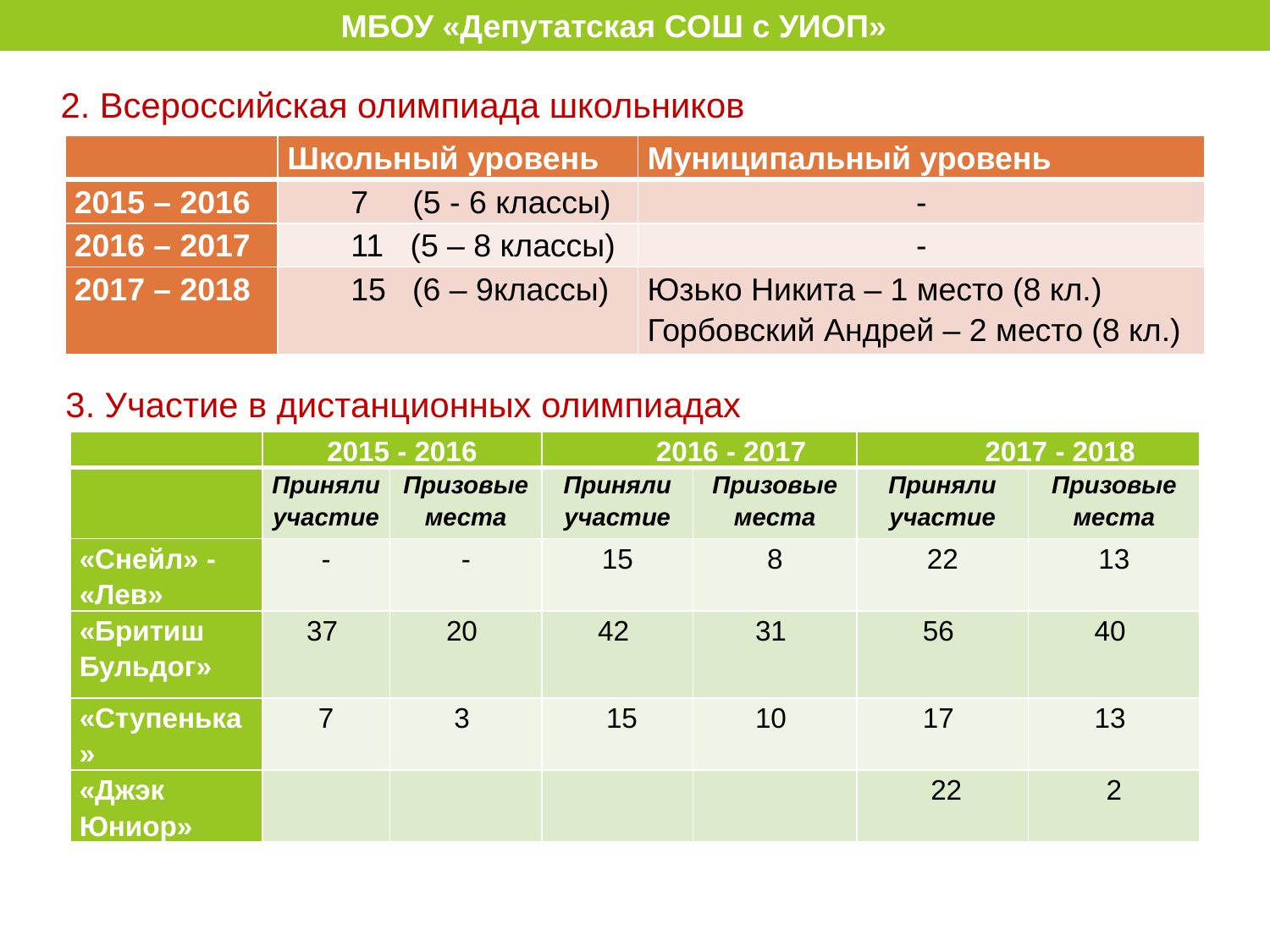

МБОУ «Депутатская СОШ с УИОП»
2. Всероссийская олимпиада школьников
|  | Школьный уровень | Муниципальный уровень |
| --- | --- | --- |
| 2015 – 2016 | 7 (5 - 6 классы) | - |
| 2016 – 2017 | 11 (5 – 8 классы) | - |
| 2017 – 2018 | 15 (6 – 9классы) | Юзько Никита – 1 место (8 кл.) Горбовский Андрей – 2 место (8 кл.) |
3. Участие в дистанционных олимпиадах
|  | 2015 - 2016 |  | 2016 - 2017 |  | 2017 - 2018 |  |
| --- | --- | --- | --- | --- | --- | --- |
|  | Приняли участие | Призовые места | Приняли участие | Призовые места | Приняли участие | Призовые места |
| «Снейл» - «Лев» | - | - | 15 | 8 | 22 | 13 |
| «Бритиш Бульдог» | 37 | 20 | 42 | 31 | 56 | 40 |
| «Ступенька» | 7 | 3 | 15 | 10 | 17 | 13 |
| «Джэк Юниор» |  |  |  |  | 22 | 2 |